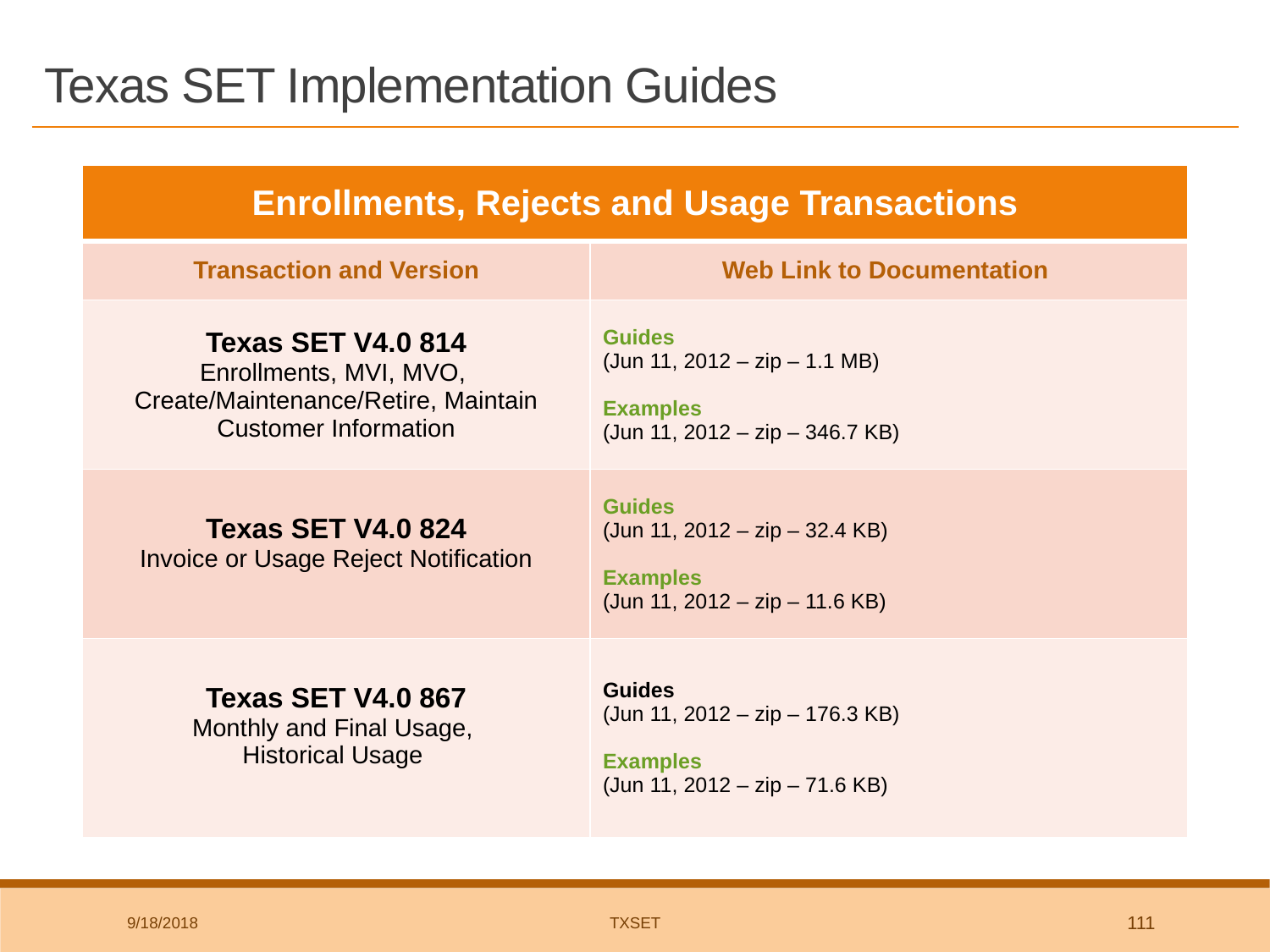

# Texas SET Implementation Guides
| Enrollments, Rejects and Usage Transactions |  |
| --- | --- |
| Transaction and Version | Web Link to Documentation |
| Texas SET V4.0 814 Enrollments, MVI, MVO, Create/Maintenance/Retire, Maintain Customer Information | Guides  (Jun 11, 2012 – zip – 1.1 MB) Examples  (Jun 11, 2012 – zip – 346.7 KB) |
| Texas SET V4.0 824 Invoice or Usage Reject Notification | Guides  (Jun 11, 2012 – zip – 32.4 KB) Examples  (Jun 11, 2012 – zip – 11.6 KB) |
| Texas SET V4.0 867 Monthly and Final Usage, Historical Usage | Guides  (Jun 11, 2012 – zip – 176.3 KB) Examples  (Jun 11, 2012 – zip – 71.6 KB) |
9/18/2018
TxSET
111